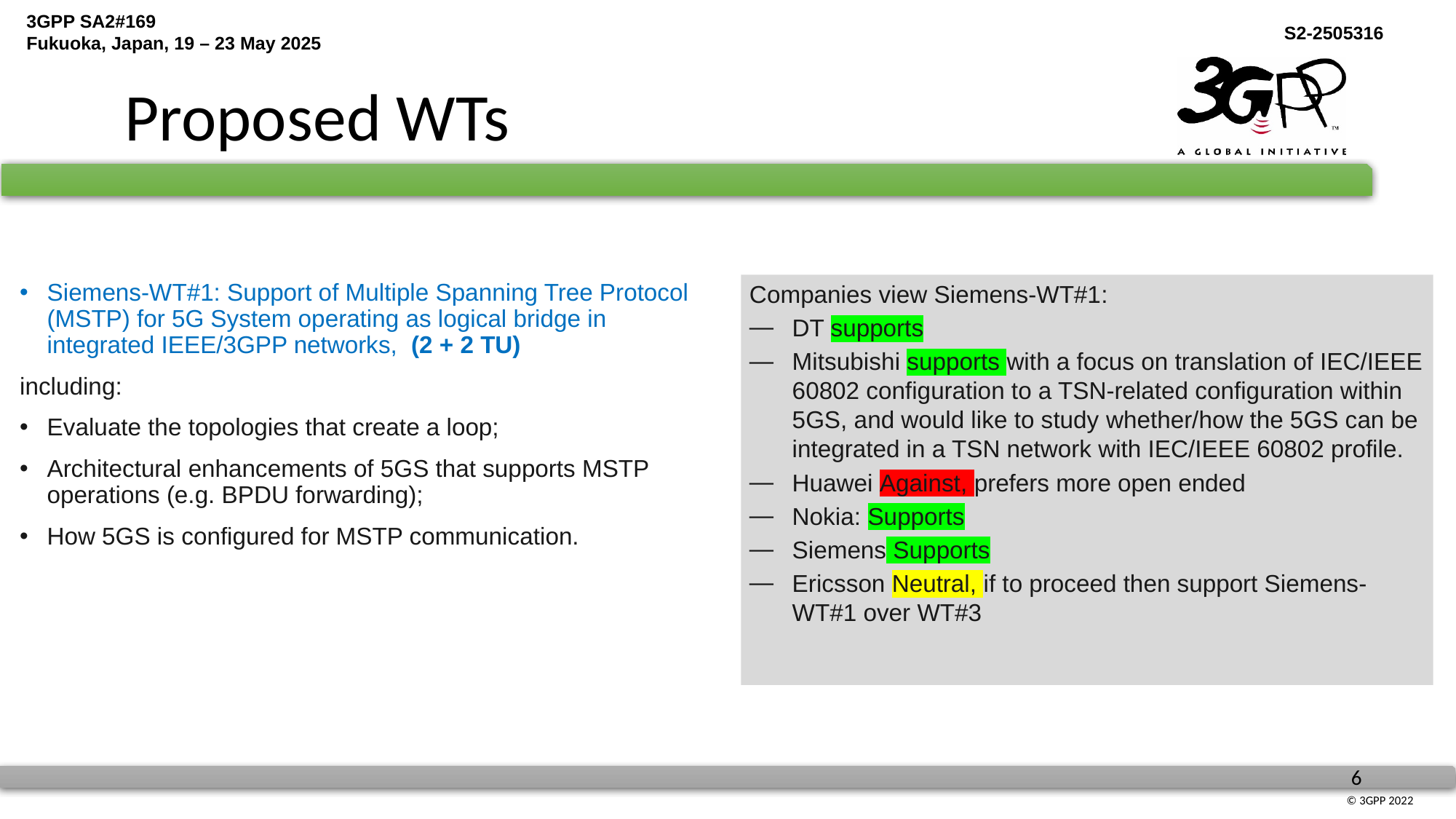

# Proposed WTs
Siemens-WT#1: Support of Multiple Spanning Tree Protocol (MSTP) for 5G System operating as logical bridge in integrated IEEE/3GPP networks,  (2 + 2 TU)
including:​
Evaluate the topologies that create a loop;​
Architectural enhancements of 5GS that supports MSTP operations (e.g. BPDU forwarding);​
How 5GS is configured for MSTP communication.​

Companies view Siemens-WT#1:
DT supports
Mitsubishi supports with a focus on translation of IEC/IEEE 60802 configuration to a TSN-related configuration within 5GS, and would like to study whether/how the 5GS can be integrated in a TSN network with IEC/IEEE 60802 profile.
Huawei Against, prefers more open ended
Nokia: Supports
Siemens Supports
Ericsson Neutral, if to proceed then support Siemens-WT#1 over WT#3